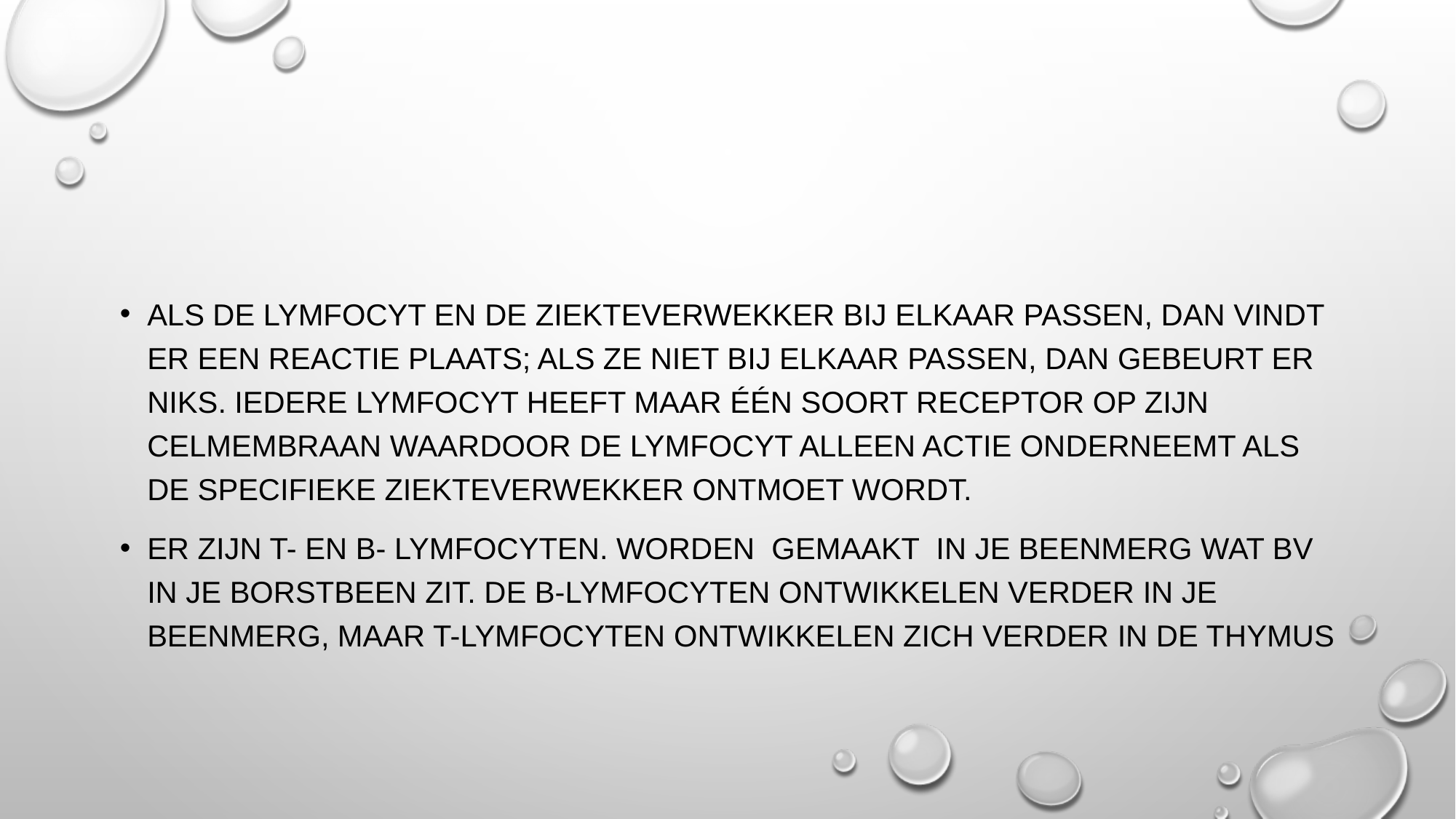

als de lymfocyt en de ziekteverwekker bij elkaar passen, dan vindt er een reactie plaats; als ze niet bij elkaar passen, dan gebeurt er niks. Iedere lymfocyt heeft maar één soort receptor op zijn celmembraan waardoor de lymfocyt alleen actie onderneemt als de specifieke ziekteverwekker ontmoet wordt.
Er zijn T- en B- lymfocyten. Worden  gemaakt  in je beenmerg wat bv in je borstbeen zit. De B-lymfocyten ontwikkelen verder in je beenmerg, maar T-lymfocyten ontwikkelen zich verder in de thymus